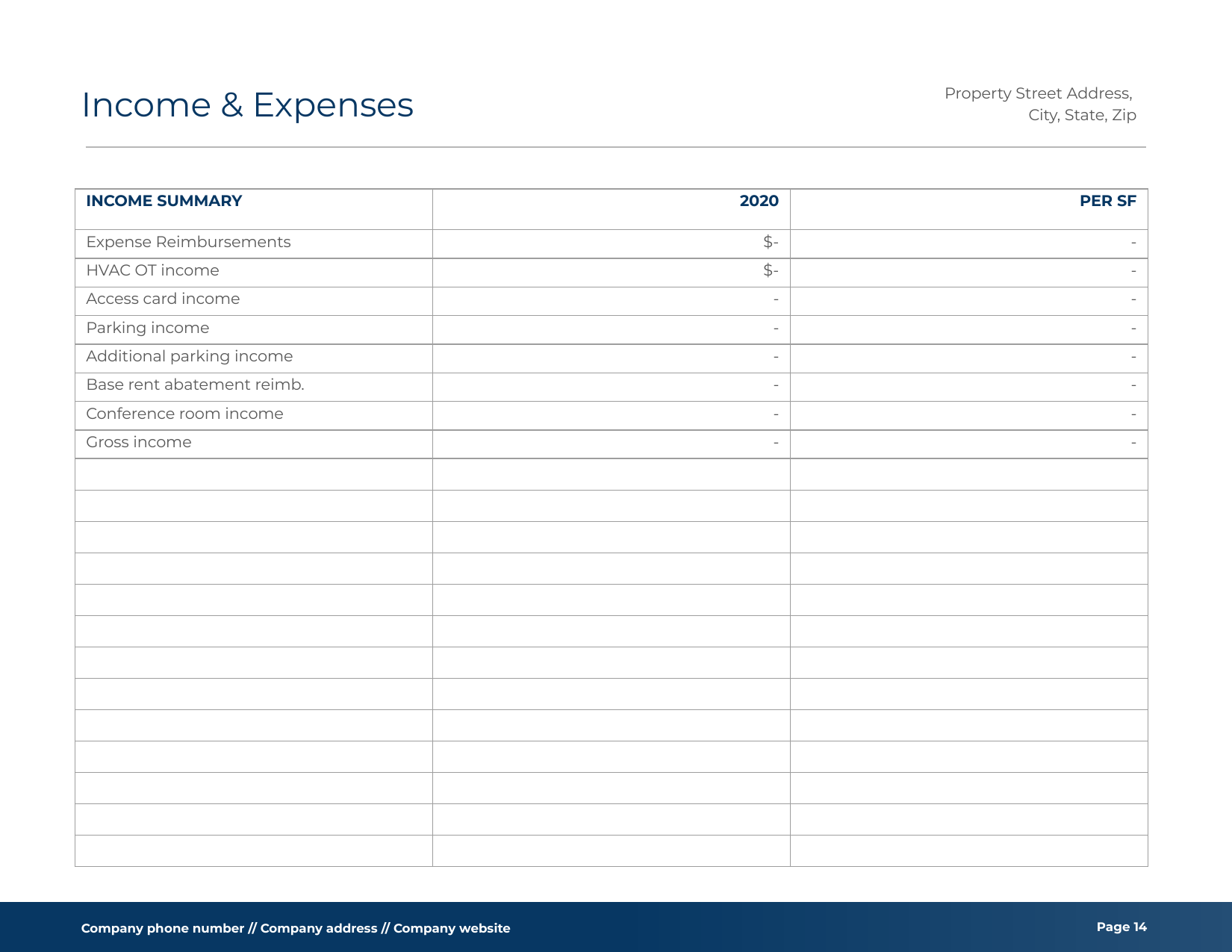

Income & Expenses
| INCOME SUMMARY | 2020 | PER SF |
| --- | --- | --- |
| Expense Reimbursements | $- | - |
| HVAC OT income | $- | - |
| Access card income | - | - |
| Parking income | - | - |
| Additional parking income | - | - |
| Base rent abatement reimb. | - | - |
| Conference room income | - | - |
| Gross income | - | - |
|  |  |  |
|  |  |  |
|  |  |  |
|  |  |  |
|  |  |  |
|  |  |  |
|  |  |  |
|  |  |  |
|  |  |  |
|  |  |  |
|  |  |  |
|  |  |  |
|  |  |  |
Page 14